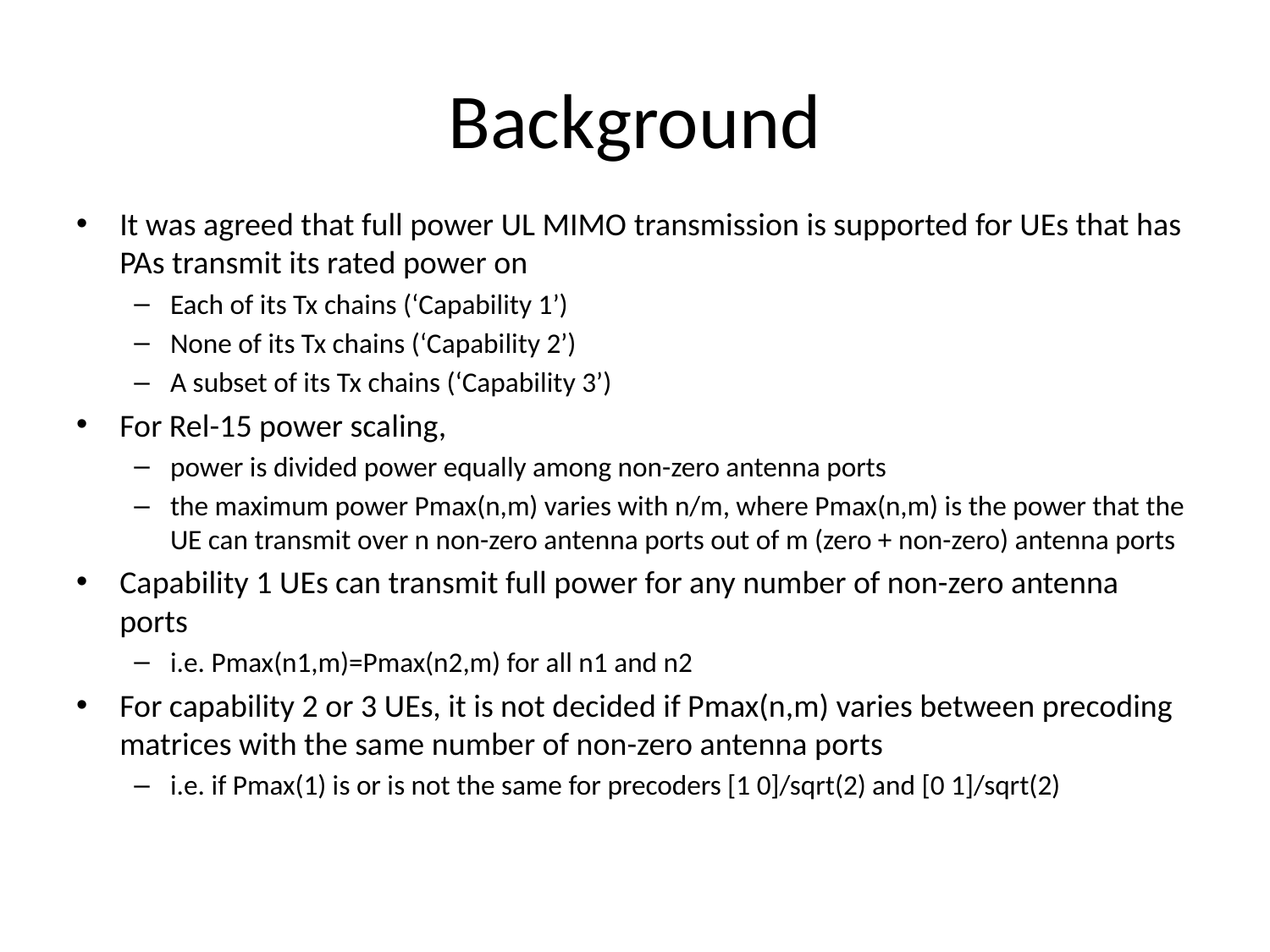

# Background
It was agreed that full power UL MIMO transmission is supported for UEs that has PAs transmit its rated power on
Each of its Tx chains (‘Capability 1’)
None of its Tx chains (‘Capability 2’)
A subset of its Tx chains (‘Capability 3’)
For Rel-15 power scaling,
power is divided power equally among non-zero antenna ports
the maximum power Pmax(n,m) varies with n/m, where Pmax(n,m) is the power that the UE can transmit over n non-zero antenna ports out of m (zero + non-zero) antenna ports
Capability 1 UEs can transmit full power for any number of non-zero antenna ports
i.e. Pmax(n1,m)=Pmax(n2,m) for all n1 and n2
For capability 2 or 3 UEs, it is not decided if Pmax(n,m) varies between precoding matrices with the same number of non-zero antenna ports
i.e. if Pmax(1) is or is not the same for precoders [1 0]/sqrt(2) and [0 1]/sqrt(2)